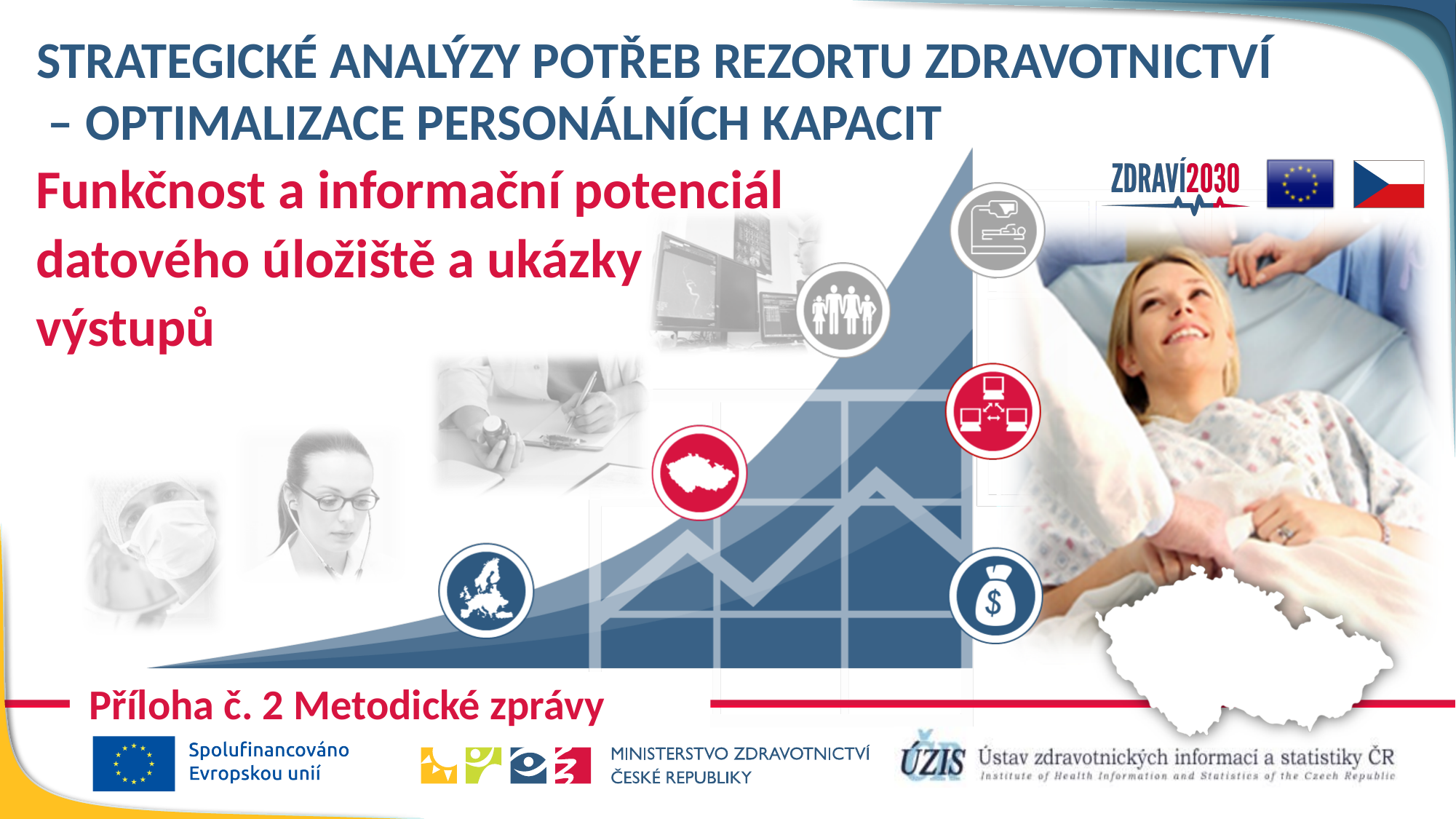

Funkčnost a informační potenciál datového úložiště a ukázky výstupů